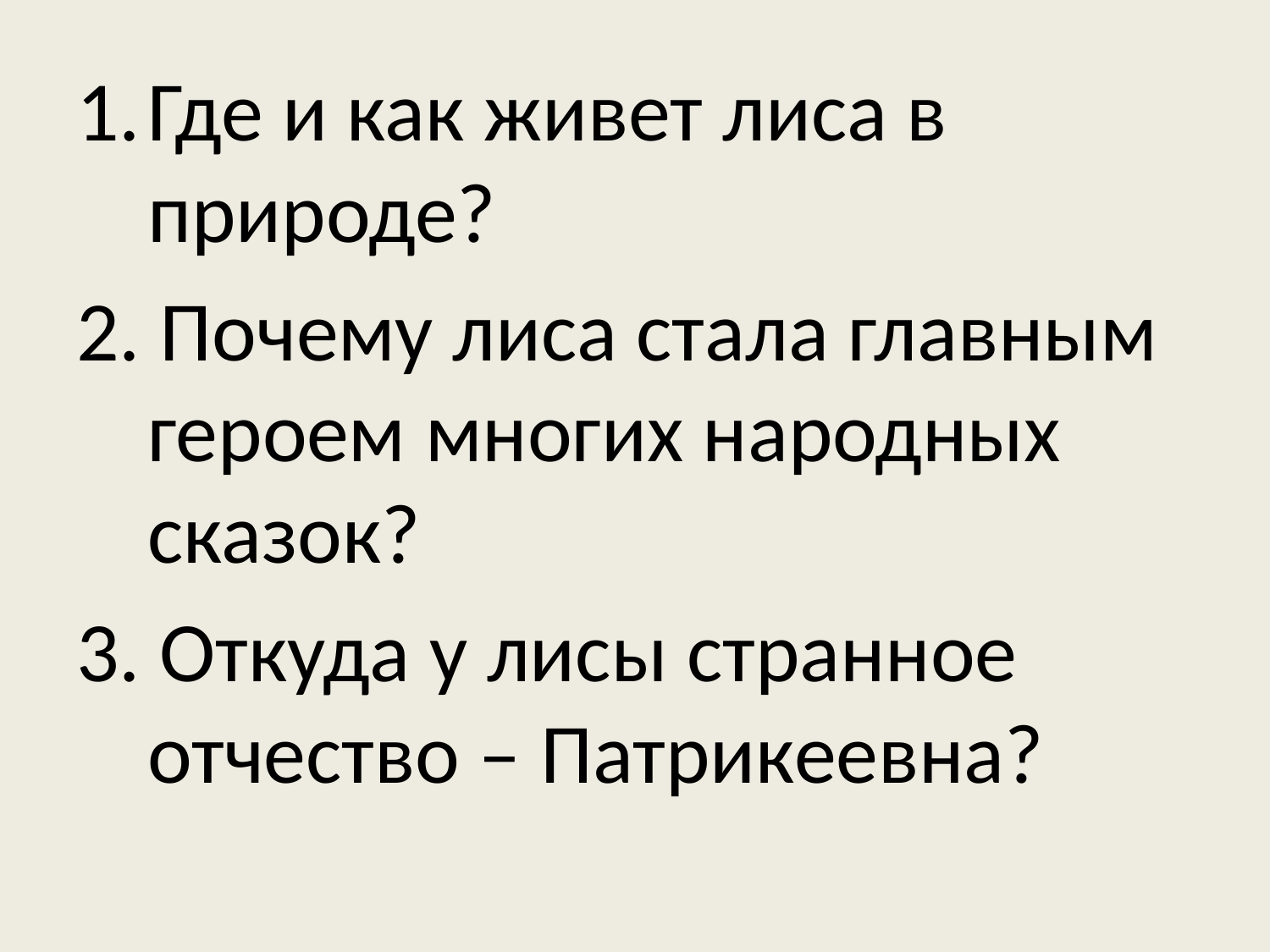

Где и как живет лиса в природе?
2. Почему лиса стала главным героем многих народных сказок?
3. Откуда у лисы странное отчество – Патрикеевна?